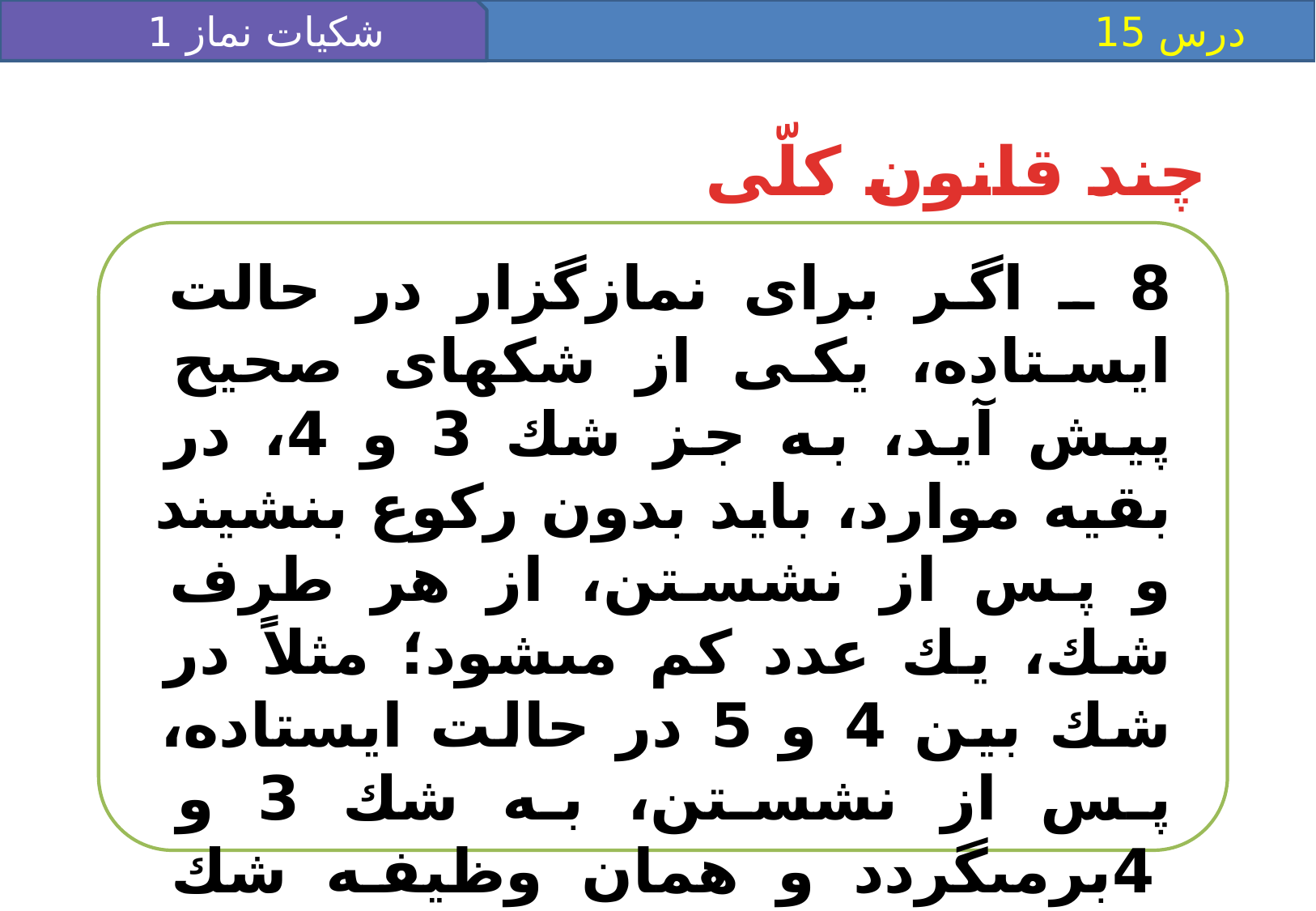

شکیات نماز 1
 درس 15
چند قانون كلّى

8 ـ اگر براى نمازگزار در حالت ايستاده، يكى از شك‏هاى صحيح پيش آيد، به جز شك 3 و 4، در بقيه موارد، بايد بدون ركوع بنشيند و پس از نشستن، از هر طرف شك، يك عدد كم مى‏شود؛ مثلاً در شك بين 4 و 5 در حالت ايستاده، پس از نشستن، به شك 3 و 4برمى‏گردد و همان وظيفه شك بين 3 و 4 را بايد انجام دهد.